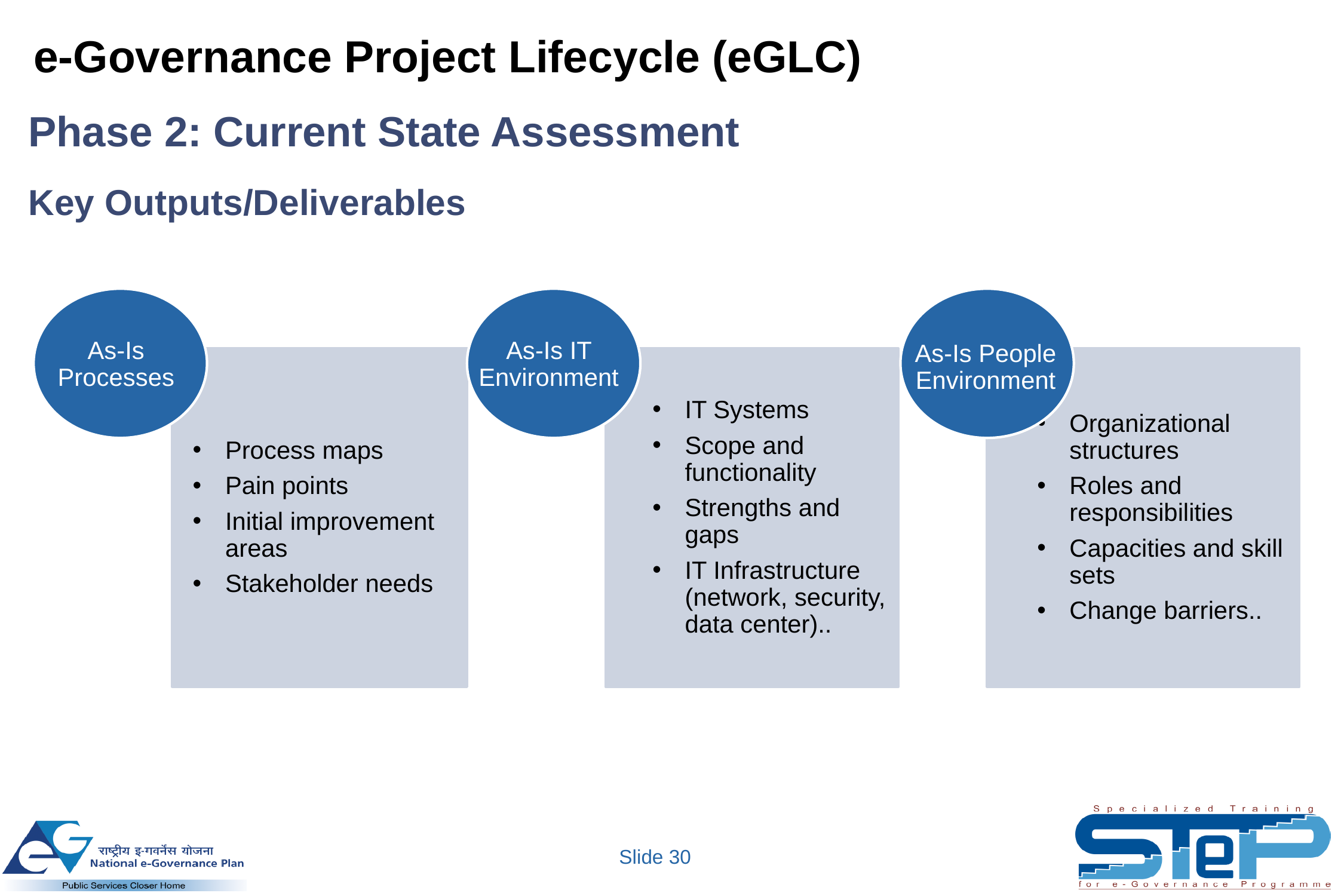

# e-Governance Project Lifecycle (eGLC)
Phase 2: Current State Assessment
Key Outputs/Deliverables

As-Is Processes

As-Is IT Environment

As-Is People Environment

Process maps
Pain points
Initial improvement areas
Stakeholder needs

IT Systems
Scope and functionality
Strengths and gaps
IT Infrastructure (network, security, data center)..

Organizational structures
Roles and responsibilities
Capacities and skill sets
Change barriers..